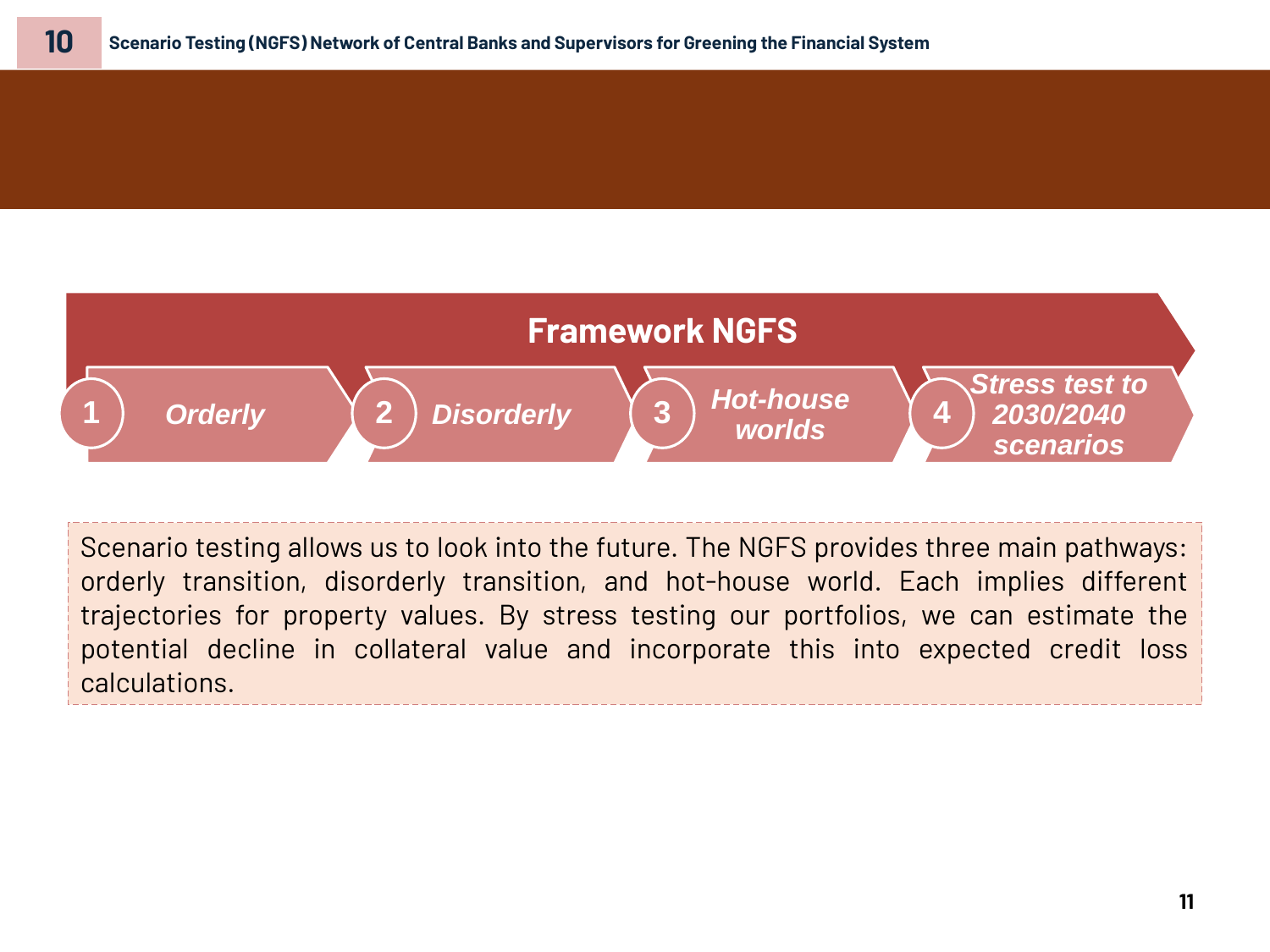

10
Scenario Testing (NGFS) Network of Central Banks and Supervisors for Greening the Financial System
Framework NGFS
Orderly
Disorderly
Hot-house worlds
Stress test to 2030/2040 scenarios
1
2
3
4
Scenario testing allows us to look into the future. The NGFS provides three main pathways: orderly transition, disorderly transition, and hot-house world. Each implies different trajectories for property values. By stress testing our portfolios, we can estimate the potential decline in collateral value and incorporate this into expected credit loss calculations.
11